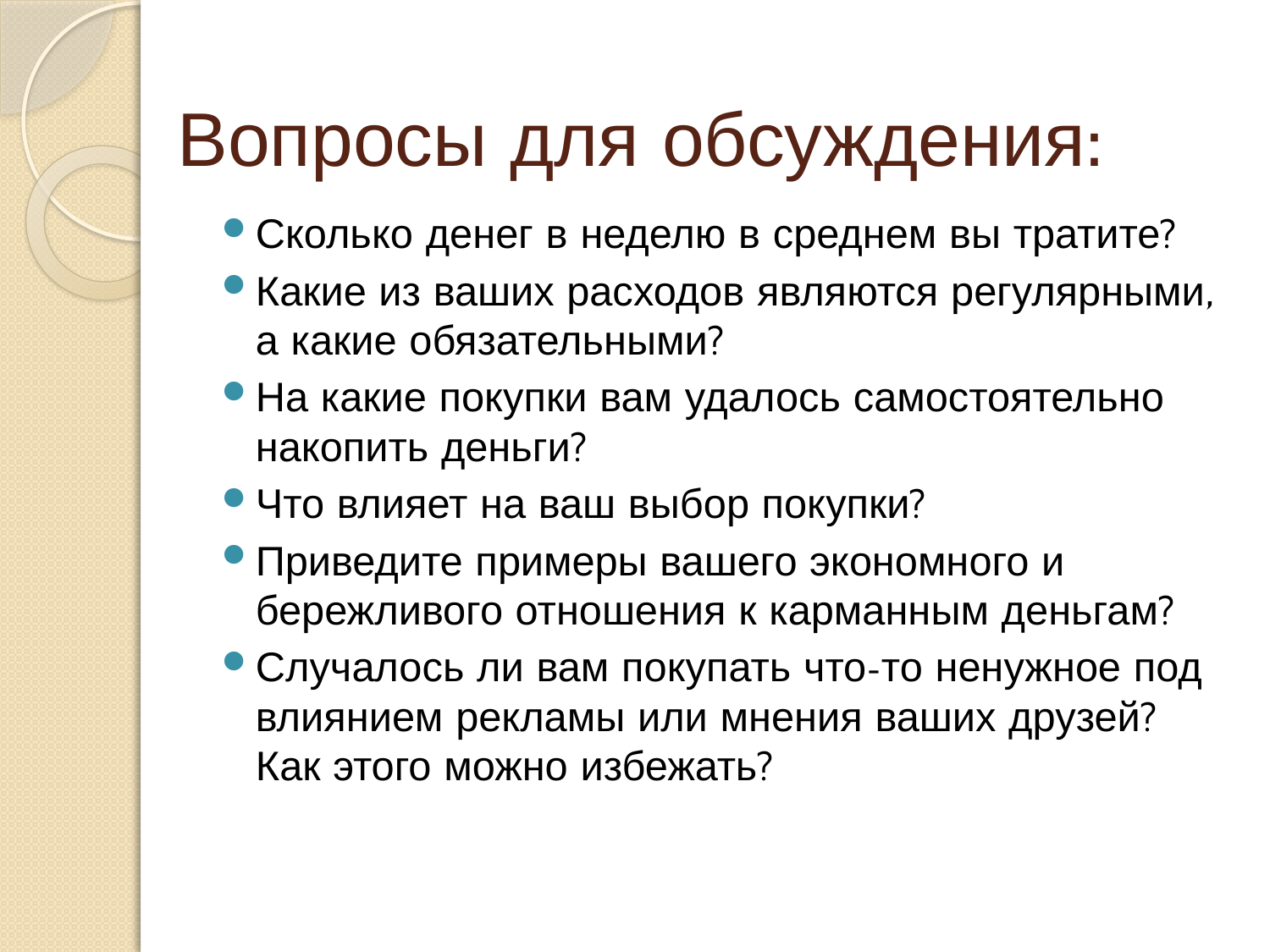

# Вопросы для обсуждения:
Сколько денег в неделю в среднем вы тратите?
Какие из ваших расходов являются регулярными, а какие обязательными?
На какие покупки вам удалось самостоятельно накопить деньги?
Что влияет на ваш выбор покупки?
Приведите примеры вашего экономного и бережливого отношения к карманным деньгам?
Случалось ли вам покупать что-то ненужное под влиянием рекламы или мнения ваших друзей? Как этого можно избежать?